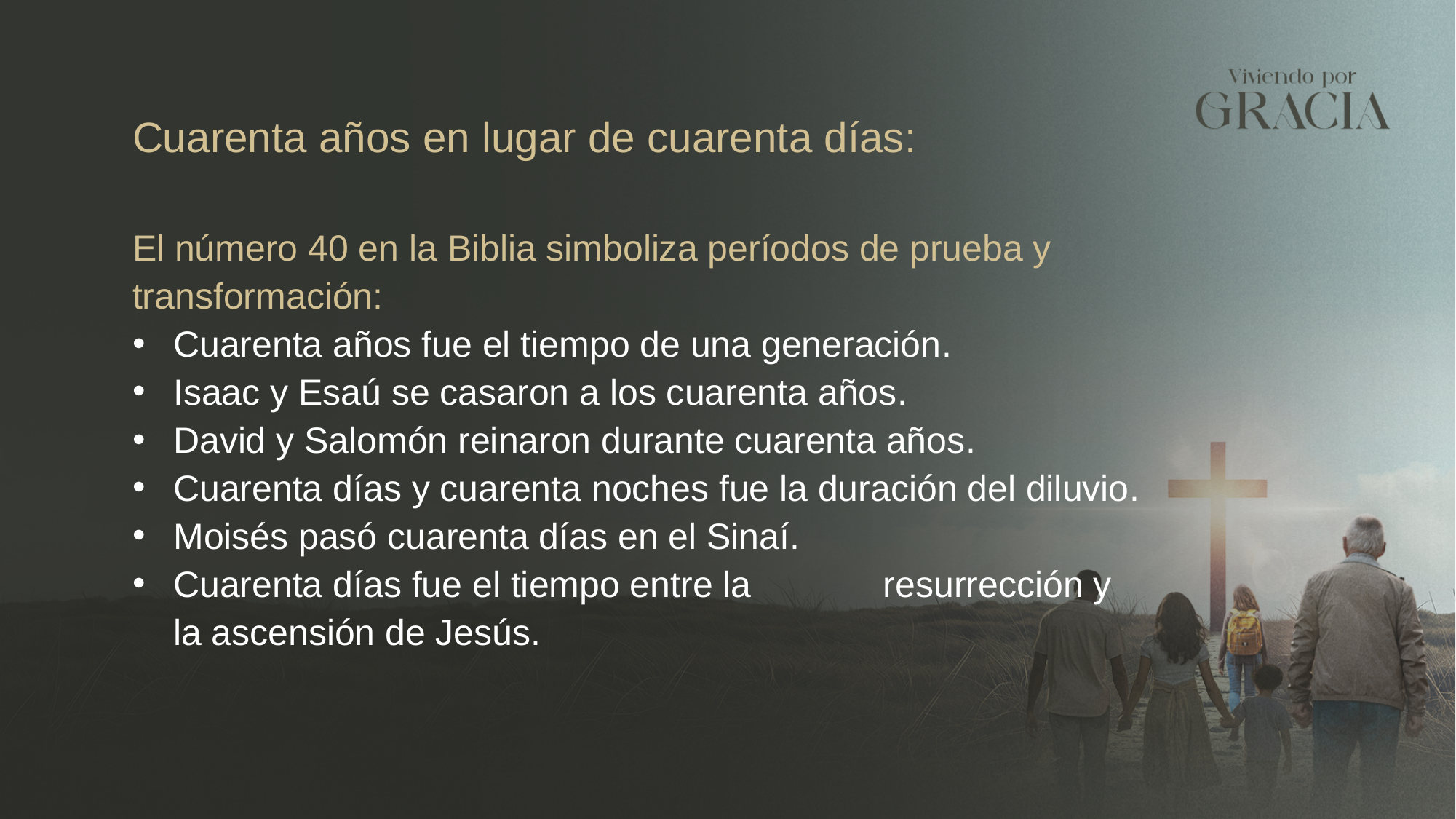

Cuarenta años en lugar de cuarenta días:
El número 40 en la Biblia simboliza períodos de prueba y transformación:
Cuarenta años fue el tiempo de una generación.
Isaac y Esaú se casaron a los cuarenta años.
David y Salomón reinaron durante cuarenta años.
Cuarenta días y cuarenta noches fue la duración del diluvio.
Moisés pasó cuarenta días en el Sinaí.
Cuarenta días fue el tiempo entre la             resurrección y la ascensión de Jesús.